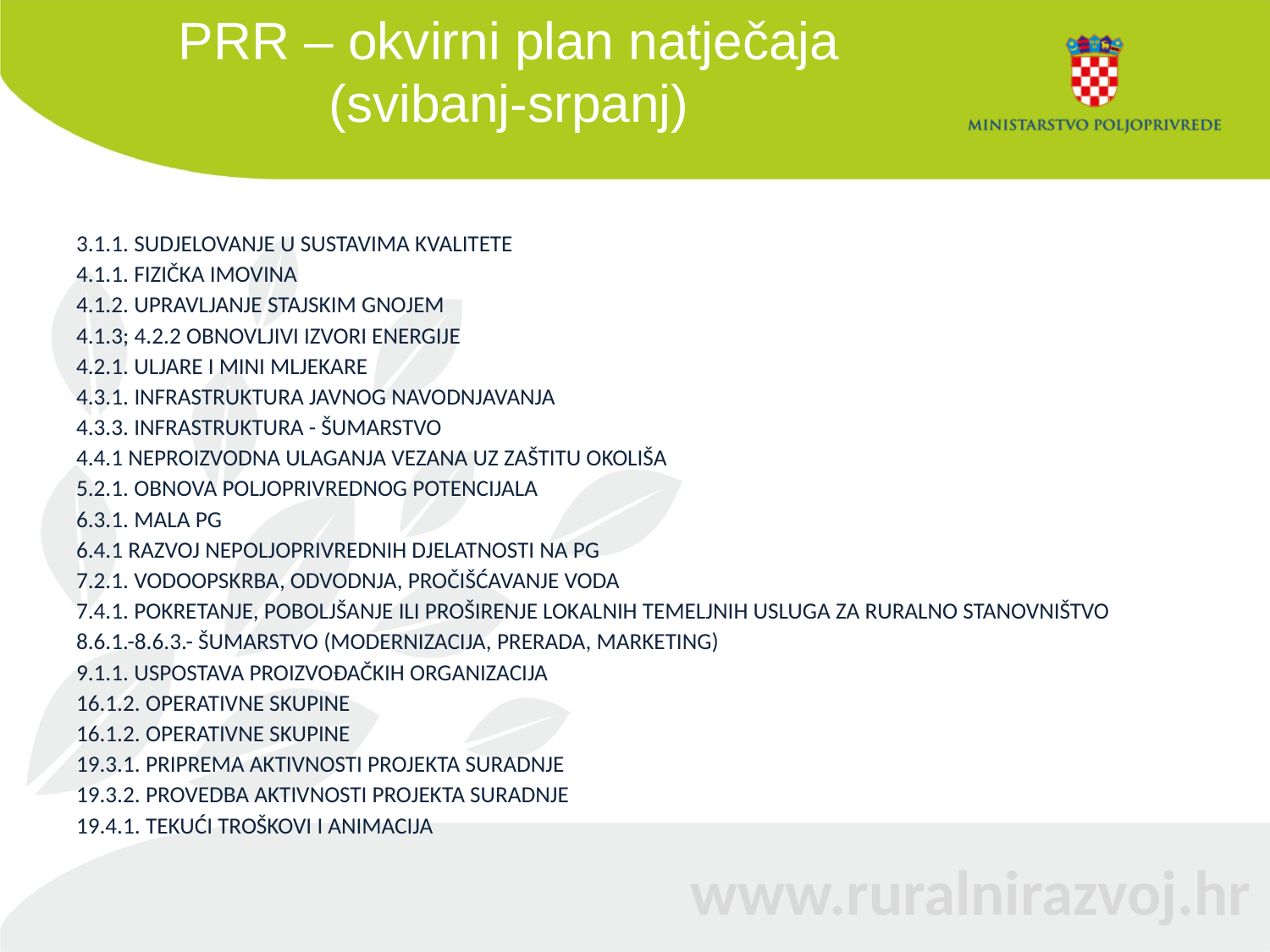

# PRR – okvirni plan natječaja (svibanj-srpanj)
3.1.1. SUDJELOVANJE U SUSTAVIMA KVALITETE
4.1.1. FIZIČKA IMOVINA
4.1.2. UPRAVLJANJE STAJSKIM GNOJEM
4.1.3; 4.2.2 OBNOVLJIVI IZVORI ENERGIJE
4.2.1. ULJARE I MINI MLJEKARE
4.3.1. INFRASTRUKTURA JAVNOG NAVODNJAVANJA
4.3.3. INFRASTRUKTURA - ŠUMARSTVO
4.4.1 NEPROIZVODNA ULAGANJA VEZANA UZ ZAŠTITU OKOLIŠA
5.2.1. OBNOVA POLJOPRIVREDNOG POTENCIJALA
6.3.1. MALA PG
6.4.1 RAZVOJ NEPOLJOPRIVREDNIH DJELATNOSTI NA PG
7.2.1. VODOOPSKRBA, ODVODNJA, PROČIŠĆAVANJE VODA
7.4.1. POKRETANJE, POBOLJŠANJE ILI PROŠIRENJE LOKALNIH TEMELJNIH USLUGA ZA RURALNO STANOVNIŠTVO
8.6.1.-8.6.3.- ŠUMARSTVO (MODERNIZACIJA, PRERADA, MARKETING)
9.1.1. USPOSTAVA PROIZVOĐAČKIH ORGANIZACIJA
16.1.2. OPERATIVNE SKUPINE
16.1.2. OPERATIVNE SKUPINE
19.3.1. PRIPREMA AKTIVNOSTI PROJEKTA SURADNJE
19.3.2. PROVEDBA AKTIVNOSTI PROJEKTA SURADNJE
19.4.1. TEKUĆI TROŠKOVI I ANIMACIJA